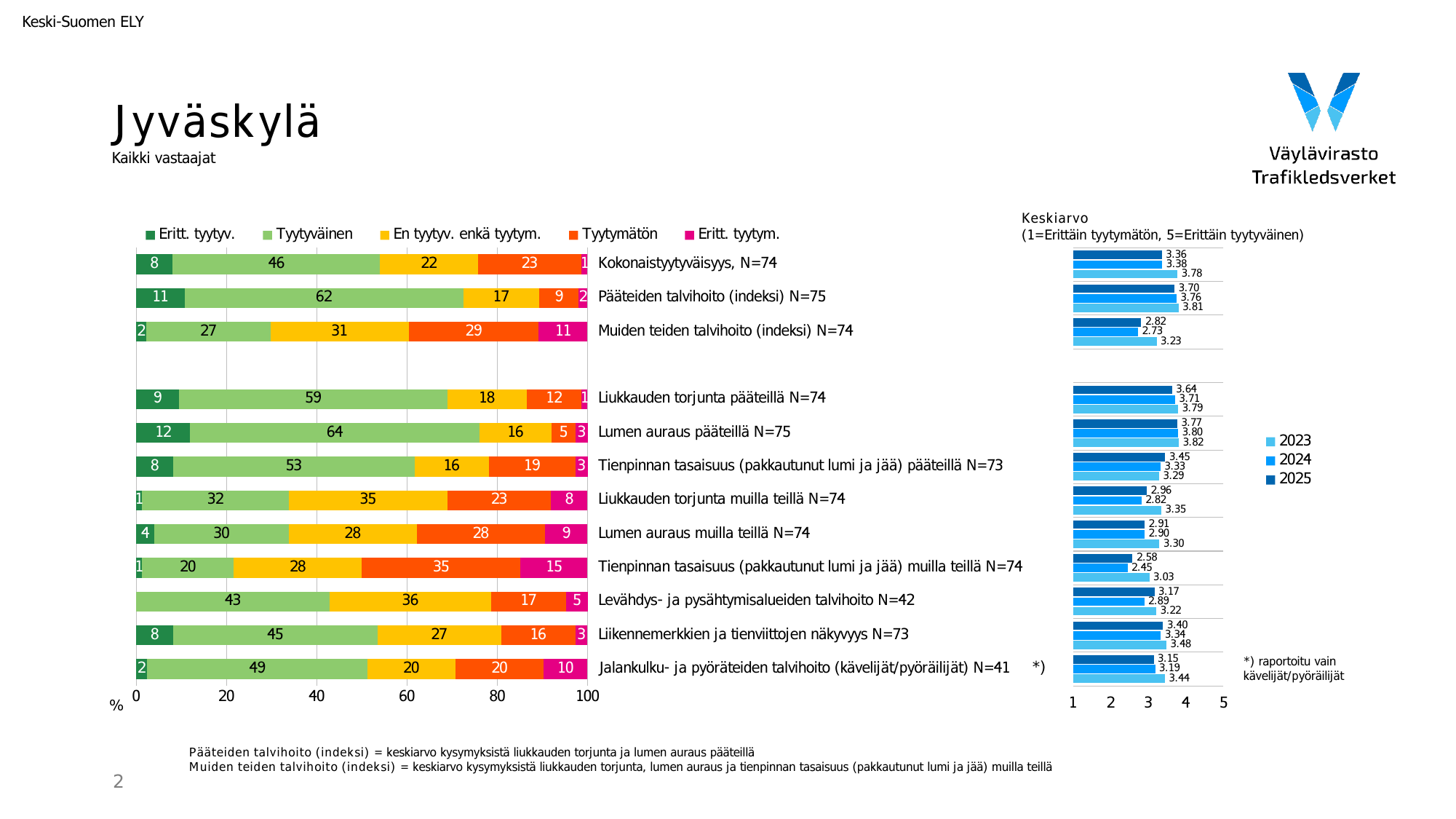

Keski-Suomen ELY
# Jyväskylä
Kaikki vastaajat
Keskiarvo
(1=Erittäin tyytymätön, 5=Erittäin tyytyväinen)

### Chart

| Category | Eritt. tyytyv. | Tyytyväinen | En tyytyv. enkä tyytym. | Tyytymätön | Eritt. tyytym. |
|---|---|---|---|---|---|
| Kokonaistyytyväisyys, N=74 | 8.108108 | 45.945946 | 21.621622 | 22.972973 | 1.351351 |
| Pääteiden talvihoito (indeksi) N=75 | 10.729729500000001 | 61.729729500000005 | 16.783784 | 8.7477475 | 2.009009 |
| Muiden teiden talvihoito (indeksi) N=74 | 2.252252 | 27.47747733333333 | 30.630630333333333 | 28.828828666666666 | 10.810810666666667 |
|  | None | None | None | None | None |
| Liukkauden torjunta pääteillä N=74 | 9.459459 | 59.459459 | 17.567568 | 12.162162 | 1.351351 |
| Lumen auraus pääteillä N=75 | 12.0 | 64.0 | 16.0 | 5.333333 | 2.666667 |
| Tienpinnan tasaisuus (pakkautunut lumi ja jää) pääteillä N=73 | 8.219178 | 53.424658 | 16.438356 | 19.178082 | 2.739726 |
| Liukkauden torjunta muilla teillä N=74 | 1.351351 | 32.432432 | 35.135135 | 22.972973 | 8.108108 |
| Lumen auraus muilla teillä N=74 | 4.054054 | 29.72973 | 28.378378 | 28.378378 | 9.459459 |
| Tienpinnan tasaisuus (pakkautunut lumi ja jää) muilla teillä N=74 | 1.351351 | 20.27027 | 28.378378 | 35.135135 | 14.864865 |
| Levähdys- ja pysähtymisalueiden talvihoito N=42 | None | 42.857143 | 35.714286 | 16.666667 | 4.761905 |
| Liikennemerkkien ja tienviittojen näkyvyys N=73 | 8.219178 | 45.205479 | 27.39726 | 16.438356 | 2.739726 |
| Jalankulku- ja pyöräteiden talvihoito (kävelijät/pyöräilijät) N=41 | 2.439024 | 48.780488 | 19.512195 | 19.512195 | 9.756098 |

### Chart

| Category | 2025 | 2024 | 2023 |
|---|---|---|---|
*) raportoitu vain
kävelijät/pyöräilijät
*)
%
Pääteiden talvihoito (indeksi) = keskiarvo kysymyksistä liukkauden torjunta ja lumen auraus pääteillä
Muiden teiden talvihoito (indeksi) = keskiarvo kysymyksistä liukkauden torjunta, lumen auraus ja tienpinnan tasaisuus (pakkautunut lumi ja jää) muilla teillä

2